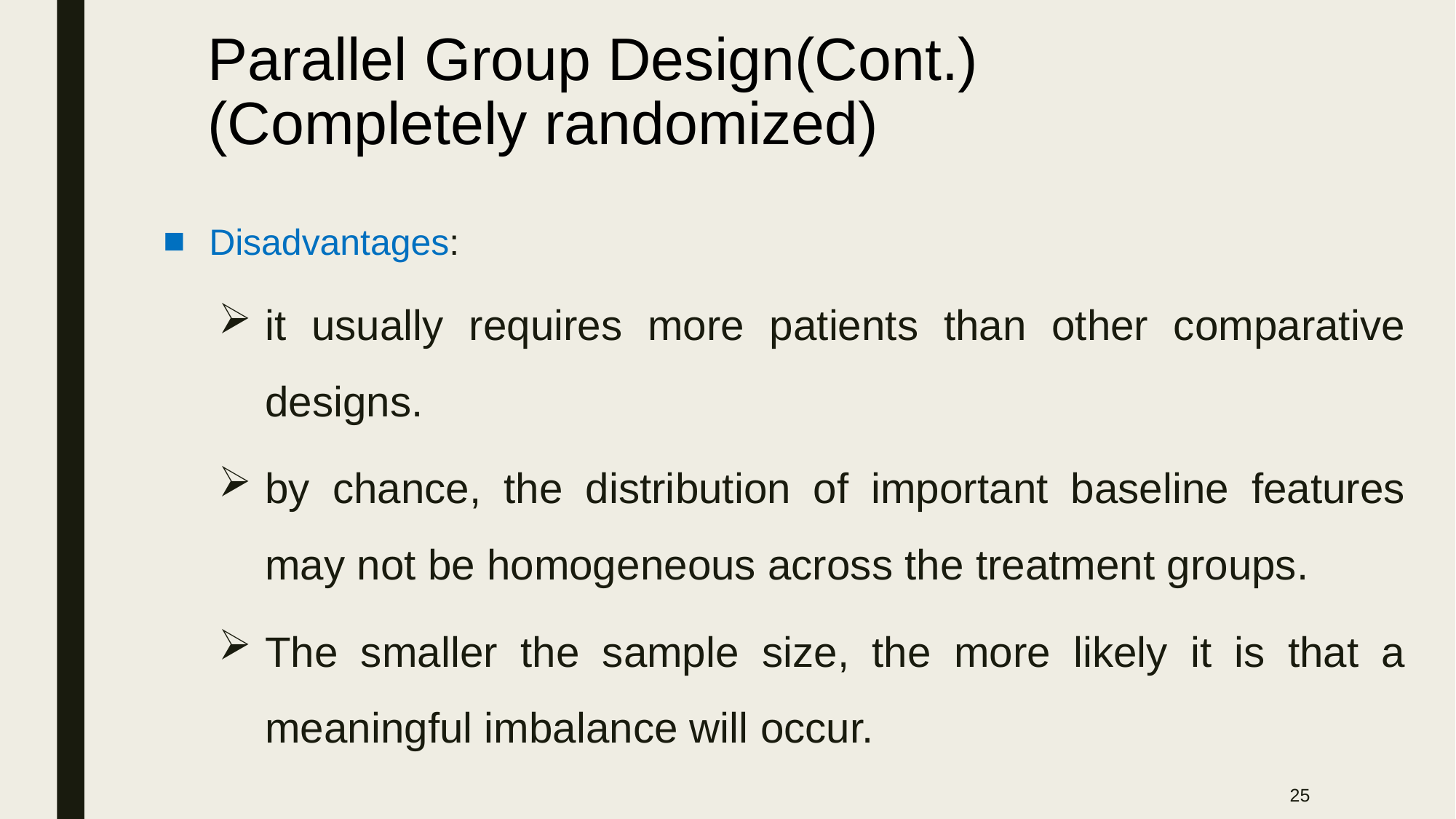

# Parallel Group Design(Cont.) (Completely randomized)
Disadvantages:
it usually requires more patients than other comparative designs.
by chance, the distribution of important baseline features may not be homogeneous across the treatment groups.
The smaller the sample size, the more likely it is that a meaningful imbalance will occur.

25